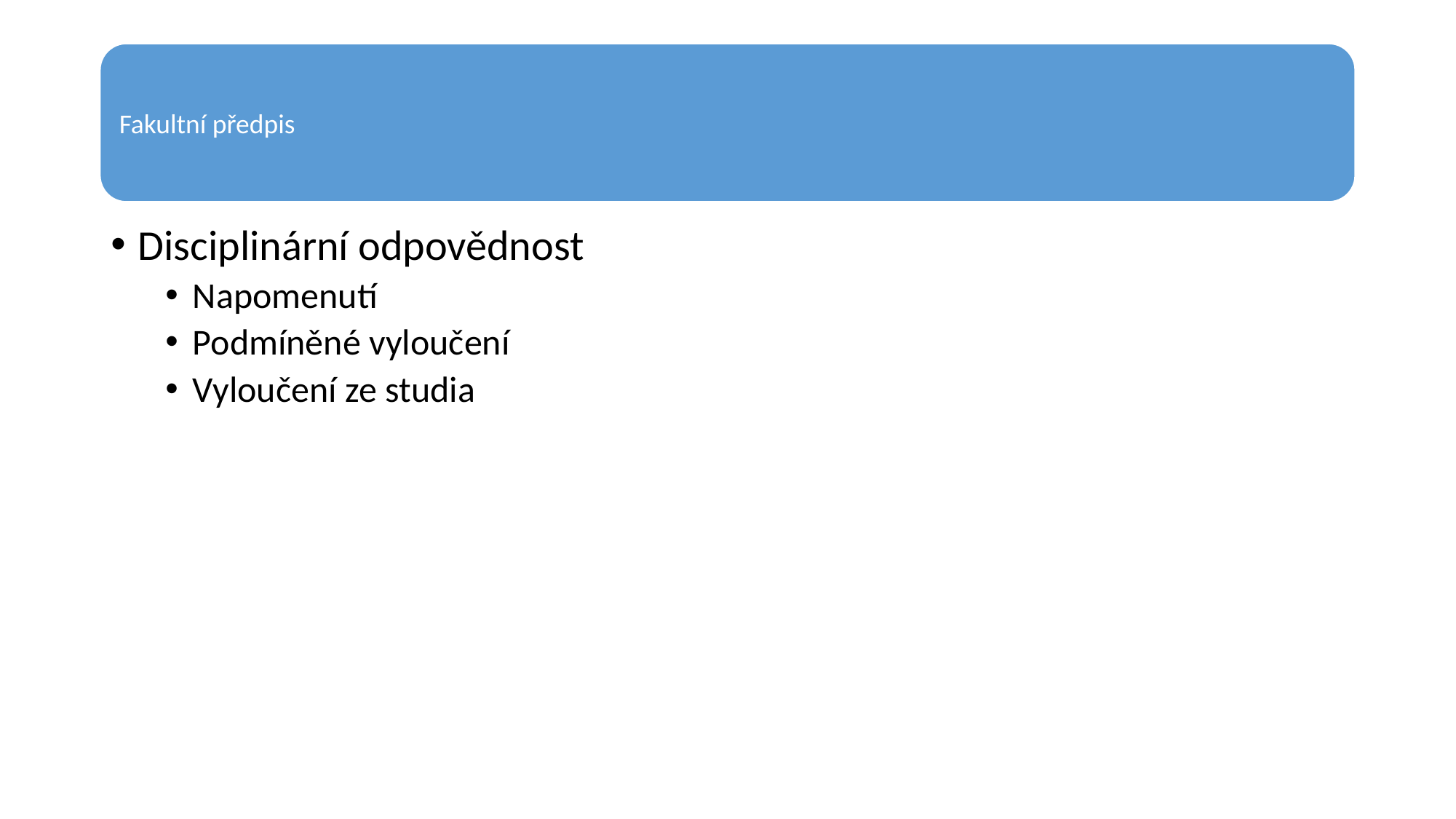

Fakultní předpis
Disciplinární odpovědnost
Napomenutí
Podmíněné vyloučení
Vyloučení ze studia